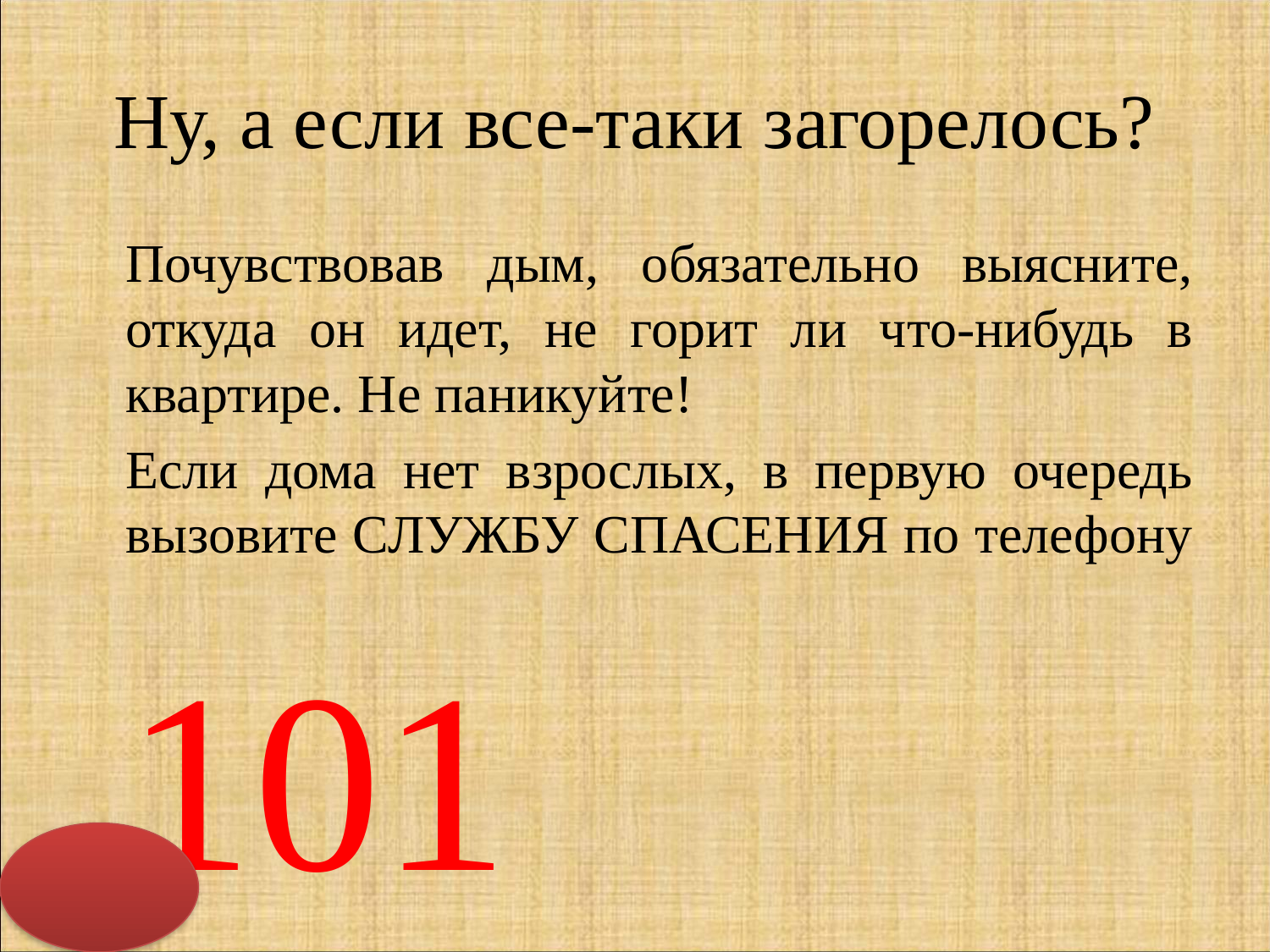

# Ну, а если все-таки загорелось?
		Почувствовав дым, обязательно выясните, откуда он идет, не горит ли что-нибудь в квартире. Не паникуйте!
		Если дома нет взрослых, в первую очередь вызовите СЛУЖБУ СПАСЕНИЯ по телефону
				101